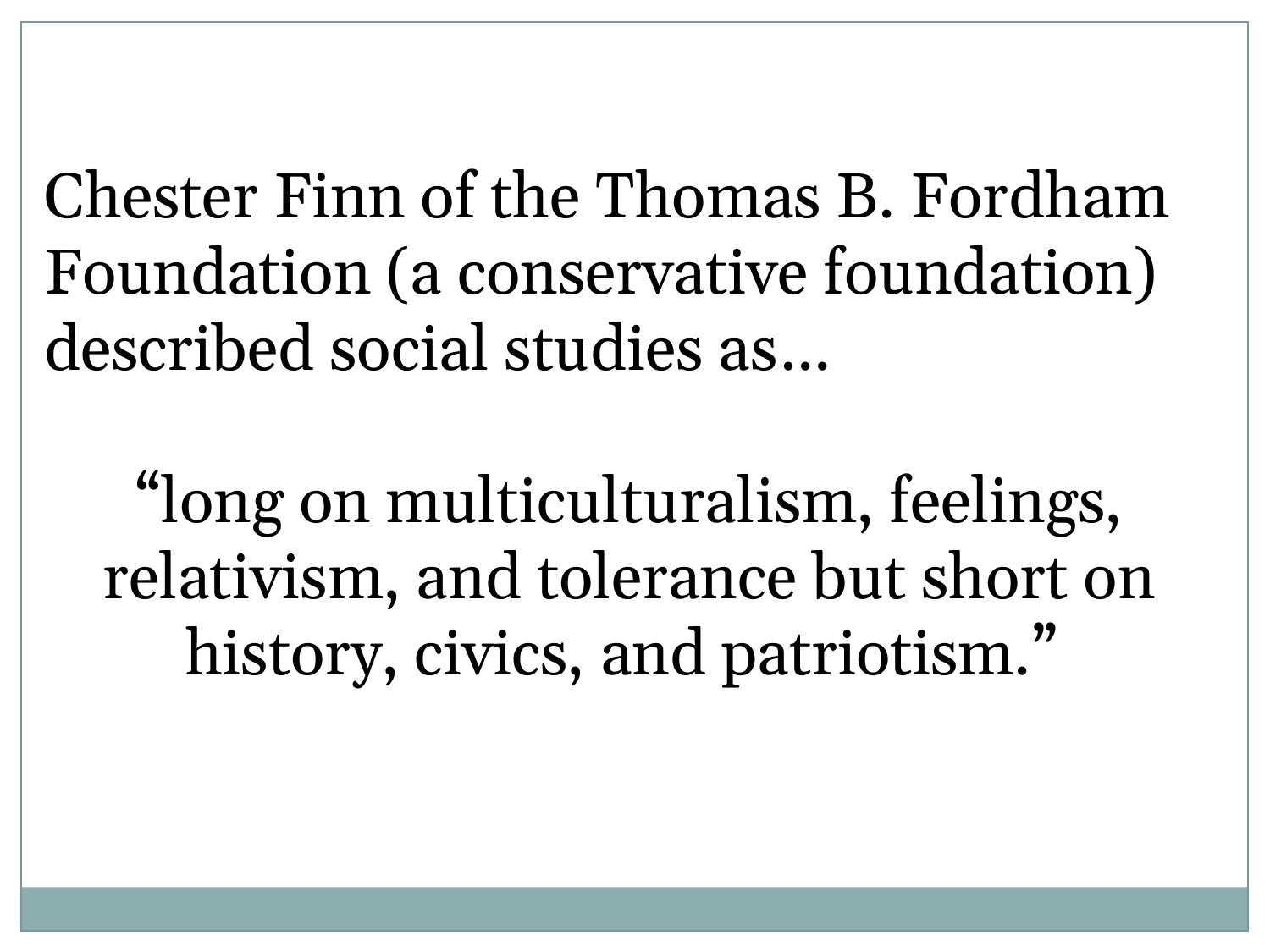

Chester Finn of the Thomas B. Fordham Foundation (a conservative foundation) described social studies as…

“long on multiculturalism, feelings, relativism, and tolerance but short on history, civics, and patriotism.”